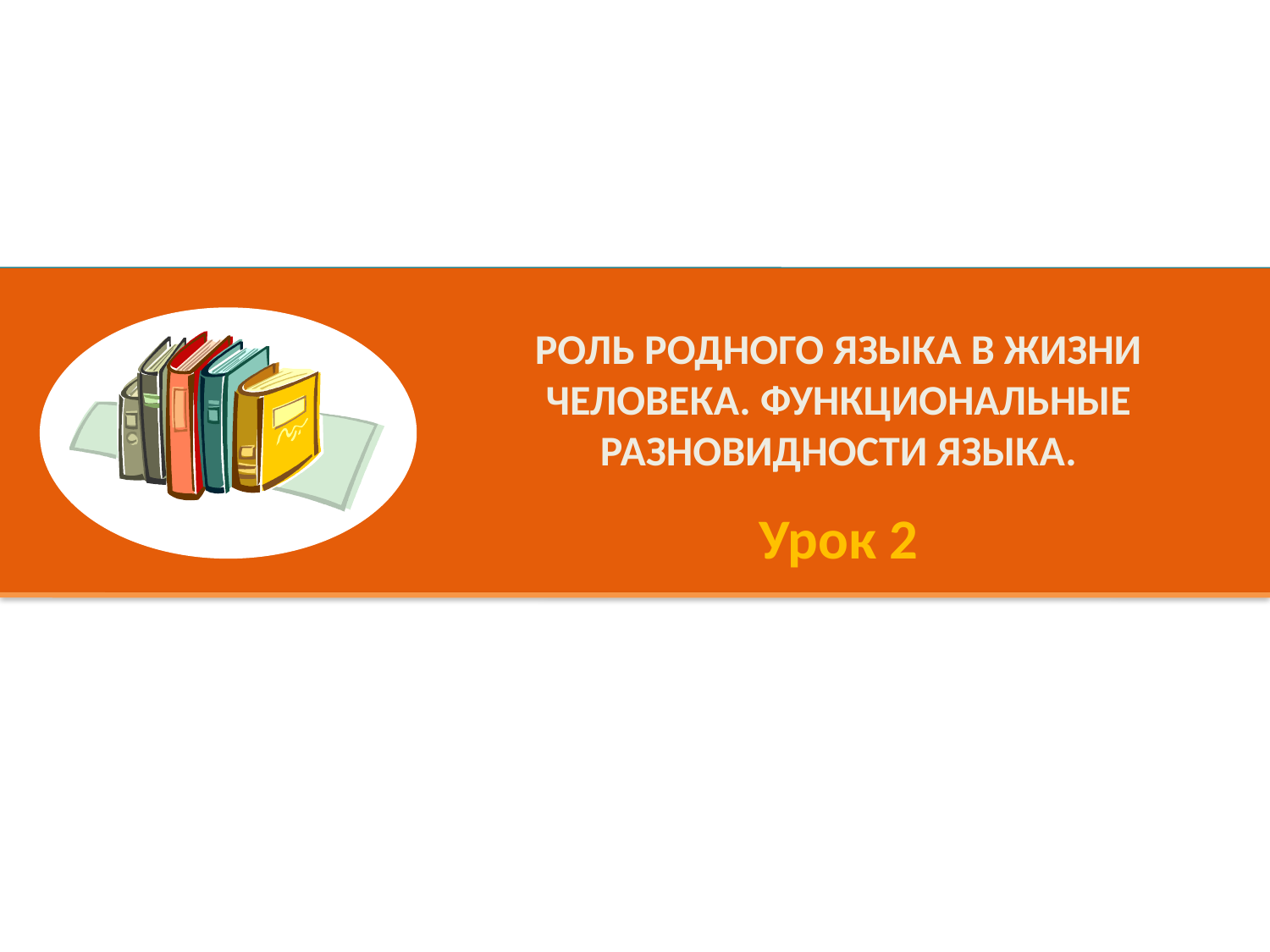

# Роль родного языка в жизни человека. Функциональные разновидности языка.
Урок 2